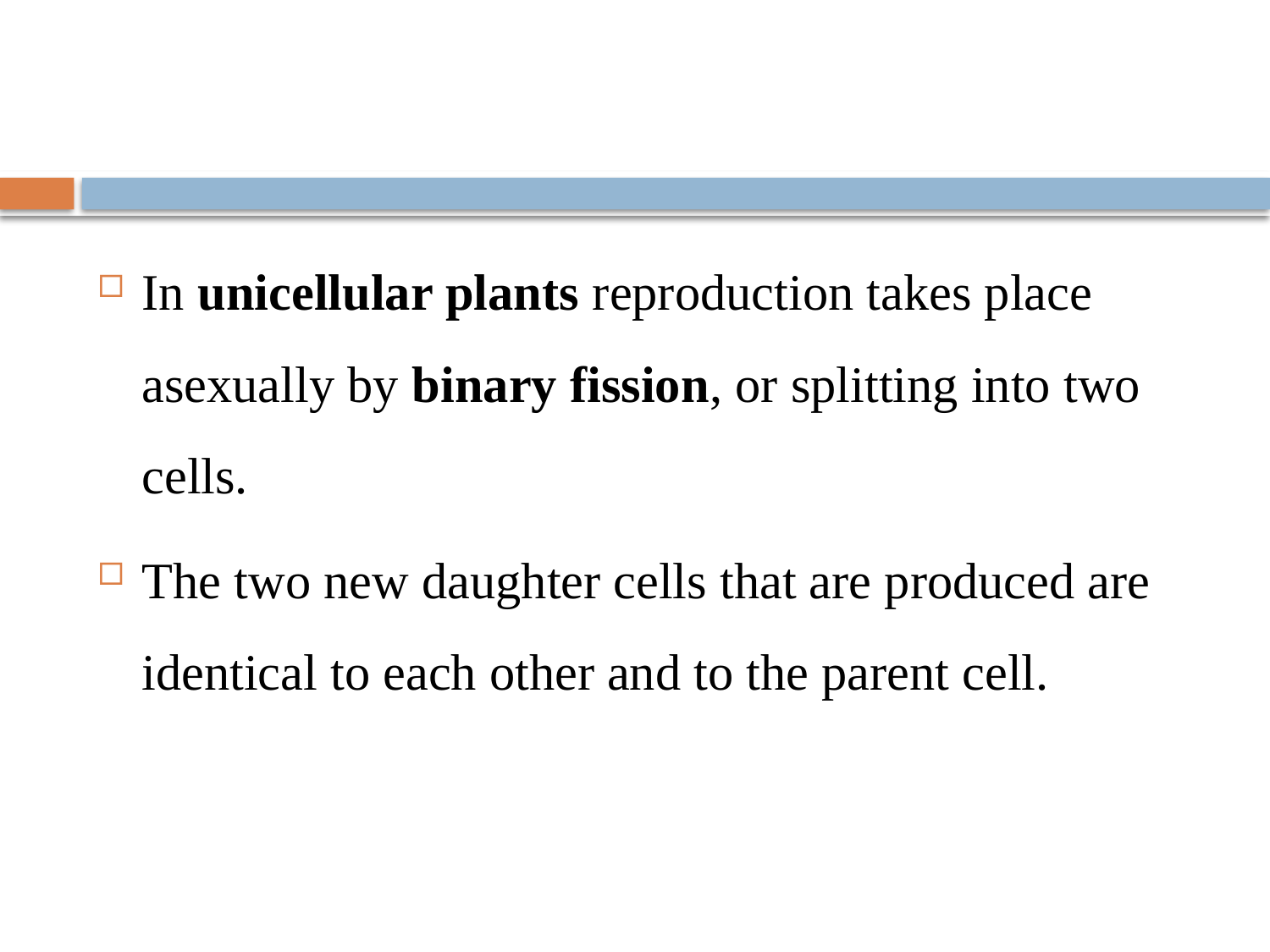

#
In unicellular plants reproduction takes place asexually by binary fission, or splitting into two cells.
The two new daughter cells that are produced are identical to each other and to the parent cell.